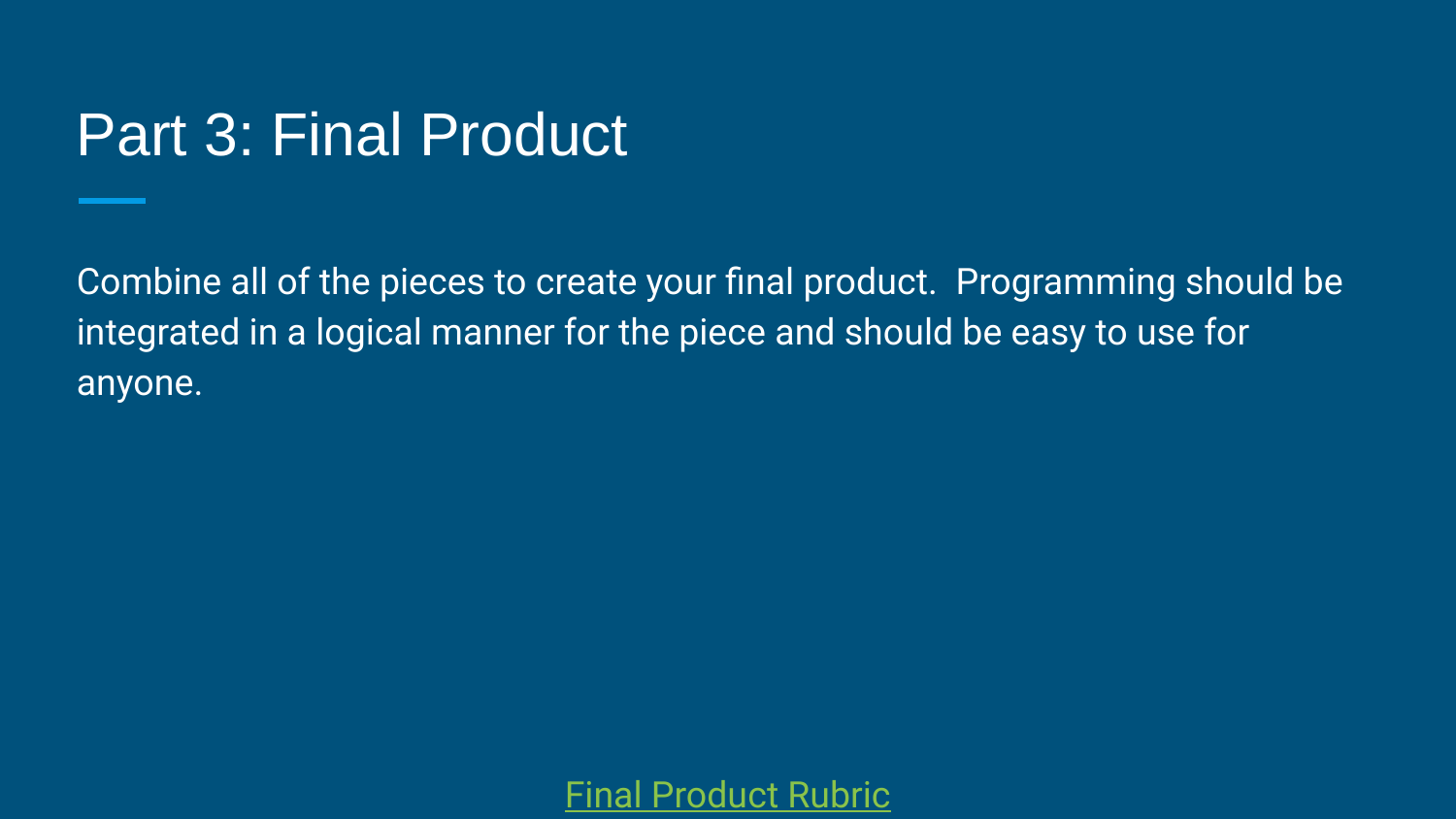

# Part 3: Final Product
Combine all of the pieces to create your final product.  Programming should be integrated in a logical manner for the piece and should be easy to use for anyone.

Final Product Rubric